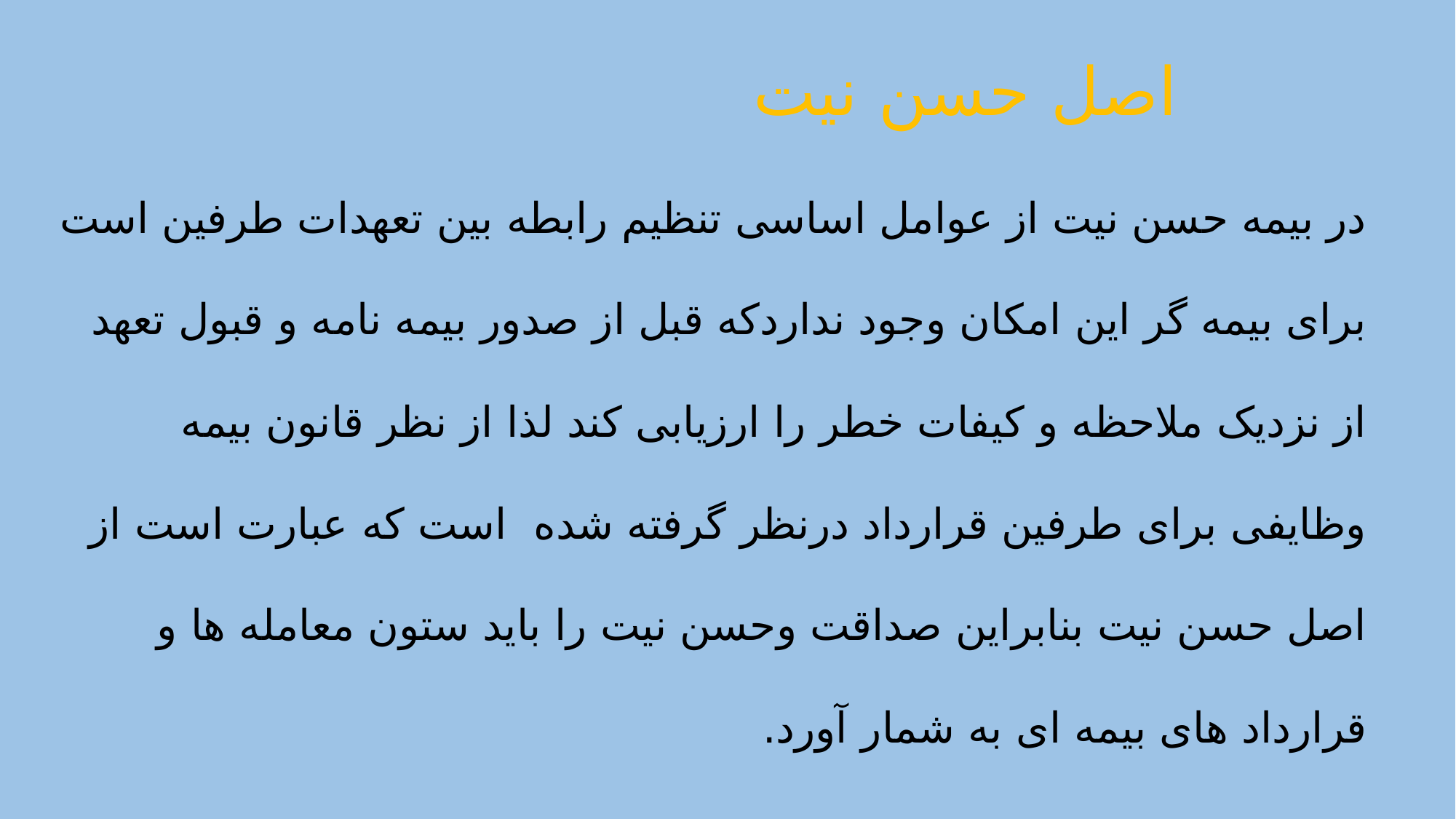

# اصل حسن نیت
در بیمه حسن نیت از عوامل اساسی تنظیم رابطه بین تعهدات طرفین است برای بیمه گر این امکان وجود نداردکه قبل از صدور بیمه نامه و قبول تعهد از نزدیک ملاحظه و کیفات خطر را ارزیابی کند لذا از نظر قانون بیمه وظایفی برای طرفین قرارداد درنظر گرفته شده  است که عبارت است از اصل حسن نیت بنابراین صداقت وحسن نیت را باید ستون معامله ها و قرارداد های بیمه ای به شمار آورد.